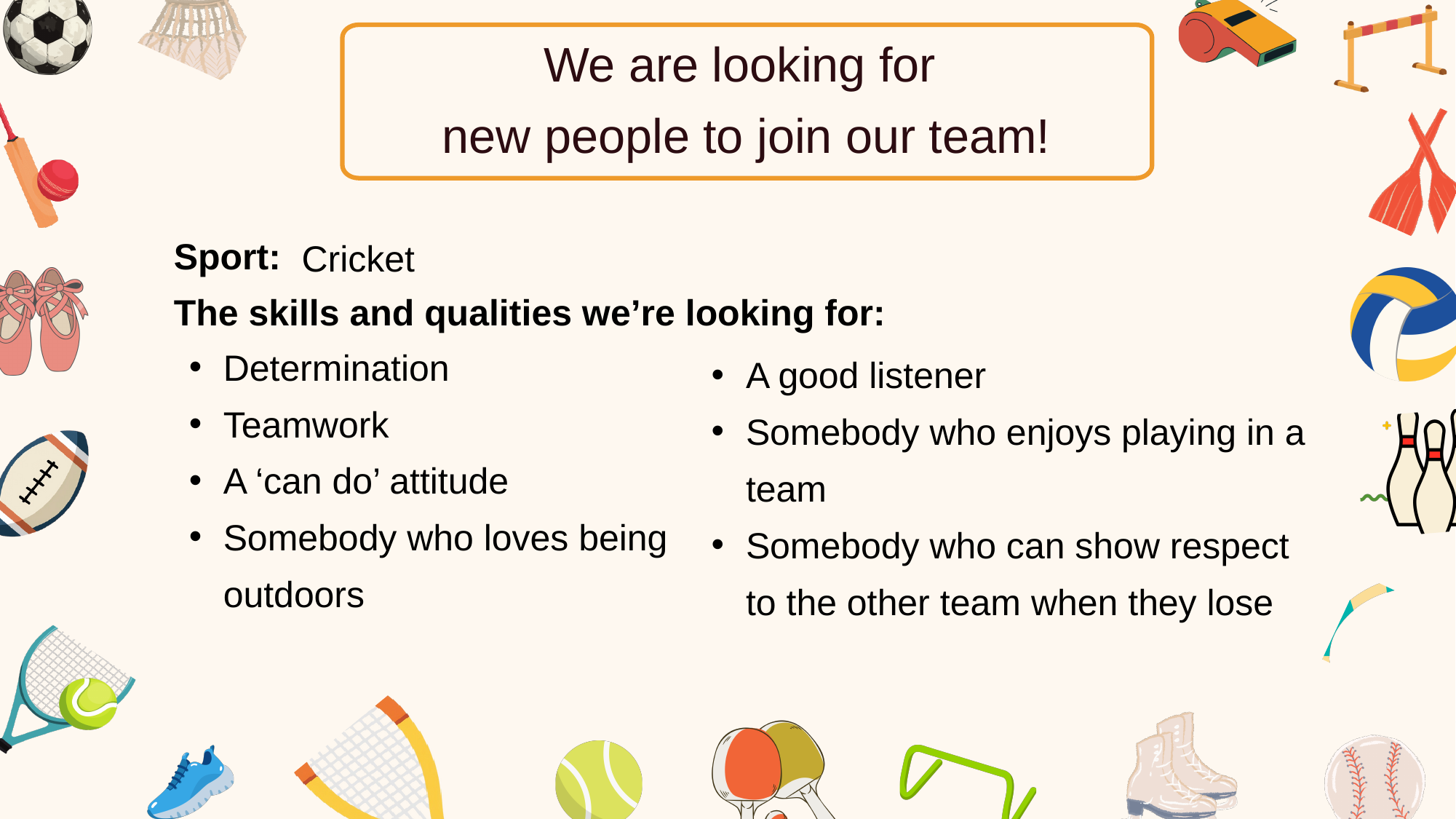

We are looking for
new people to join our team!

Sport:
Cricket

The skills and qualities we’re looking for:
Determination
Teamwork
A ‘can do’ attitude
Somebody who loves being outdoors
A good listener
Somebody who enjoys playing in a team
Somebody who can show respect to the other team when they lose